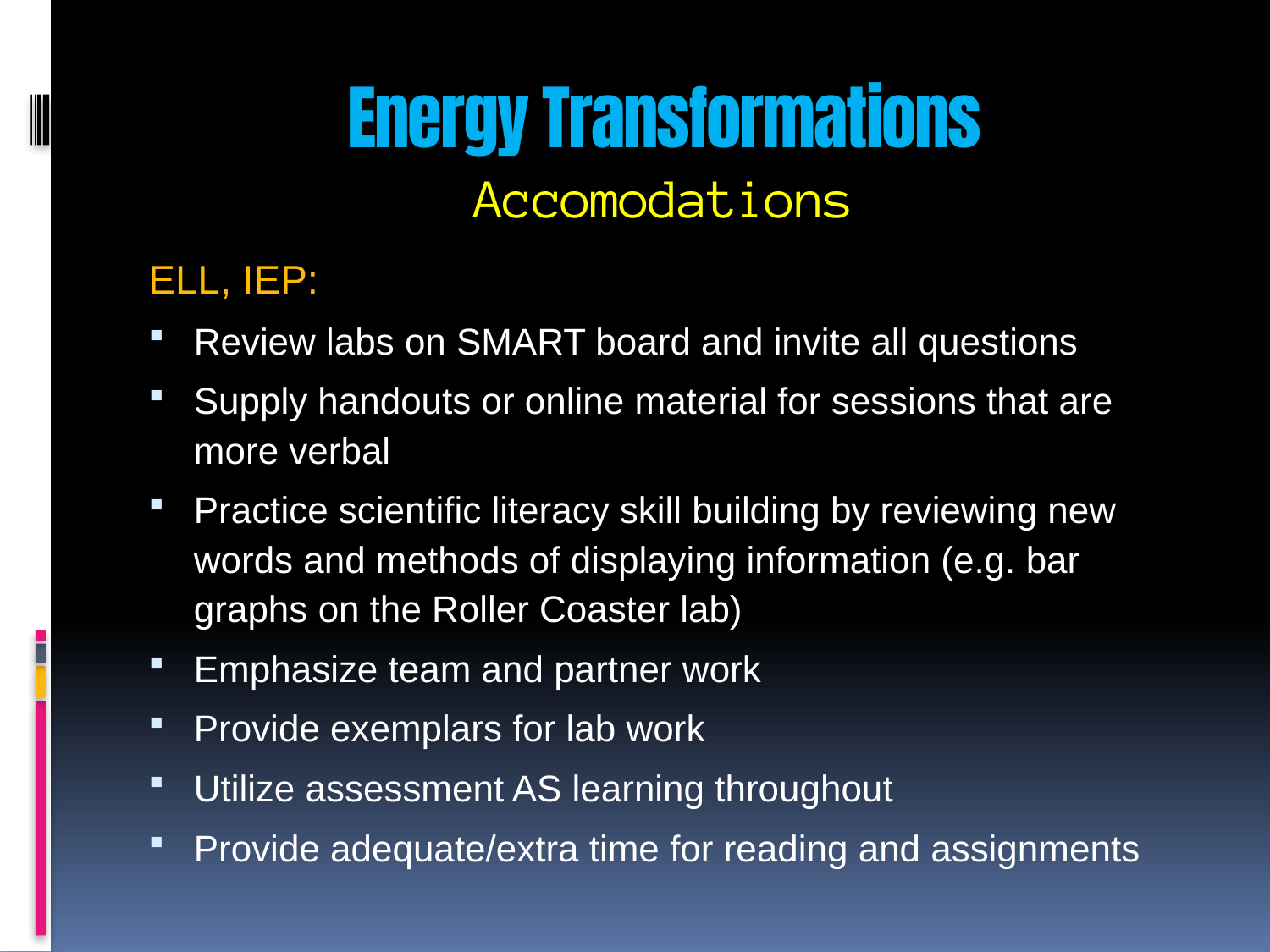

# Energy Transformations Accomodations
ELL, IEP:
Review labs on SMART board and invite all questions
Supply handouts or online material for sessions that are more verbal
Practice scientific literacy skill building by reviewing new words and methods of displaying information (e.g. bar graphs on the Roller Coaster lab)
Emphasize team and partner work
Provide exemplars for lab work
Utilize assessment AS learning throughout
Provide adequate/extra time for reading and assignments